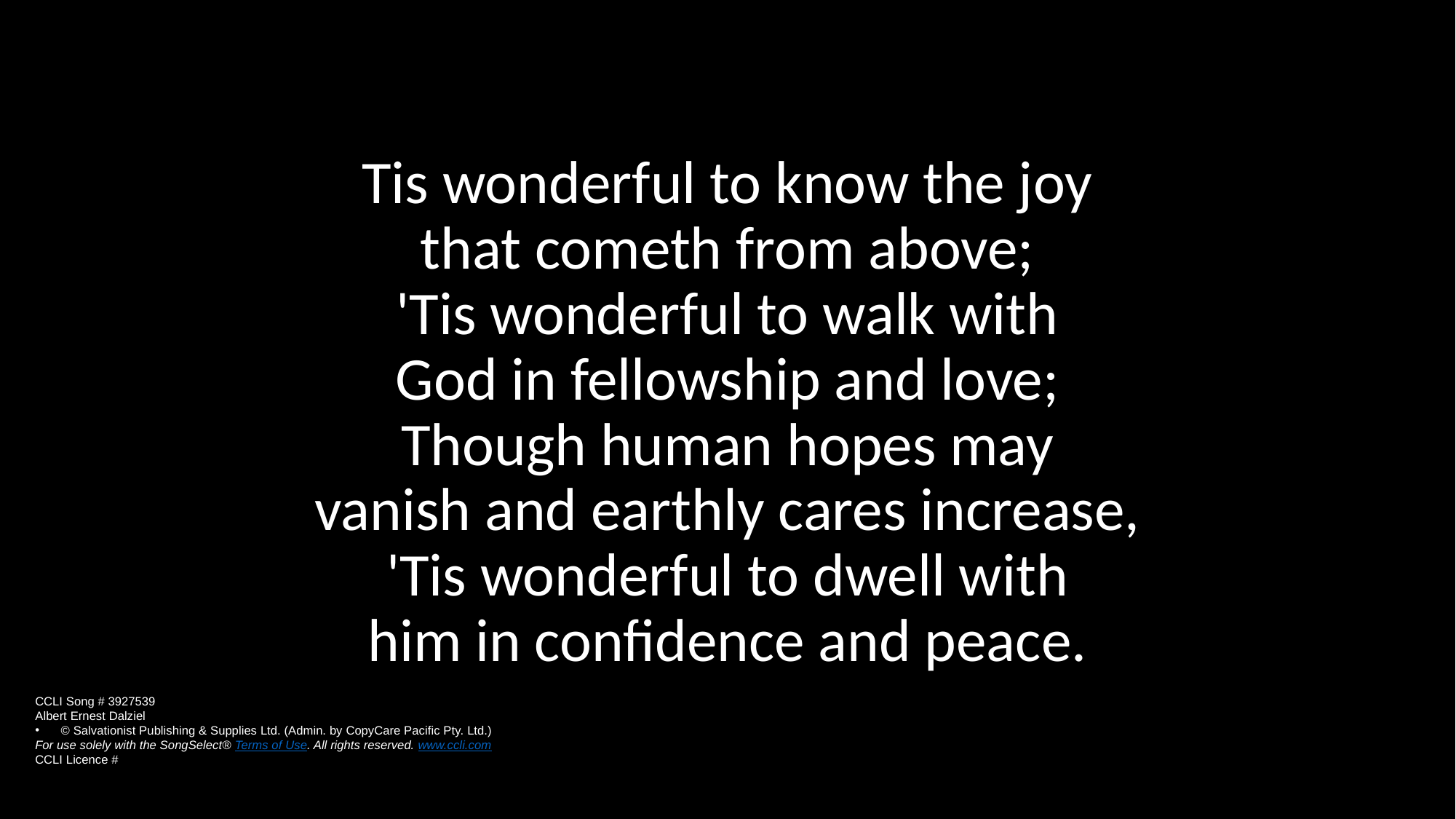

Tis wonderful to know the joy
that cometh from above;
'Tis wonderful to walk with
God in fellowship and love;
Though human hopes may
vanish and earthly cares increase,
'Tis wonderful to dwell with
him in confidence and peace.

CCLI Song # 3927539
Albert Ernest Dalziel
© Salvationist Publishing & Supplies Ltd. (Admin. by CopyCare Pacific Pty. Ltd.)
For use solely with the SongSelect® Terms of Use. All rights reserved. www.ccli.com
CCLI Licence #